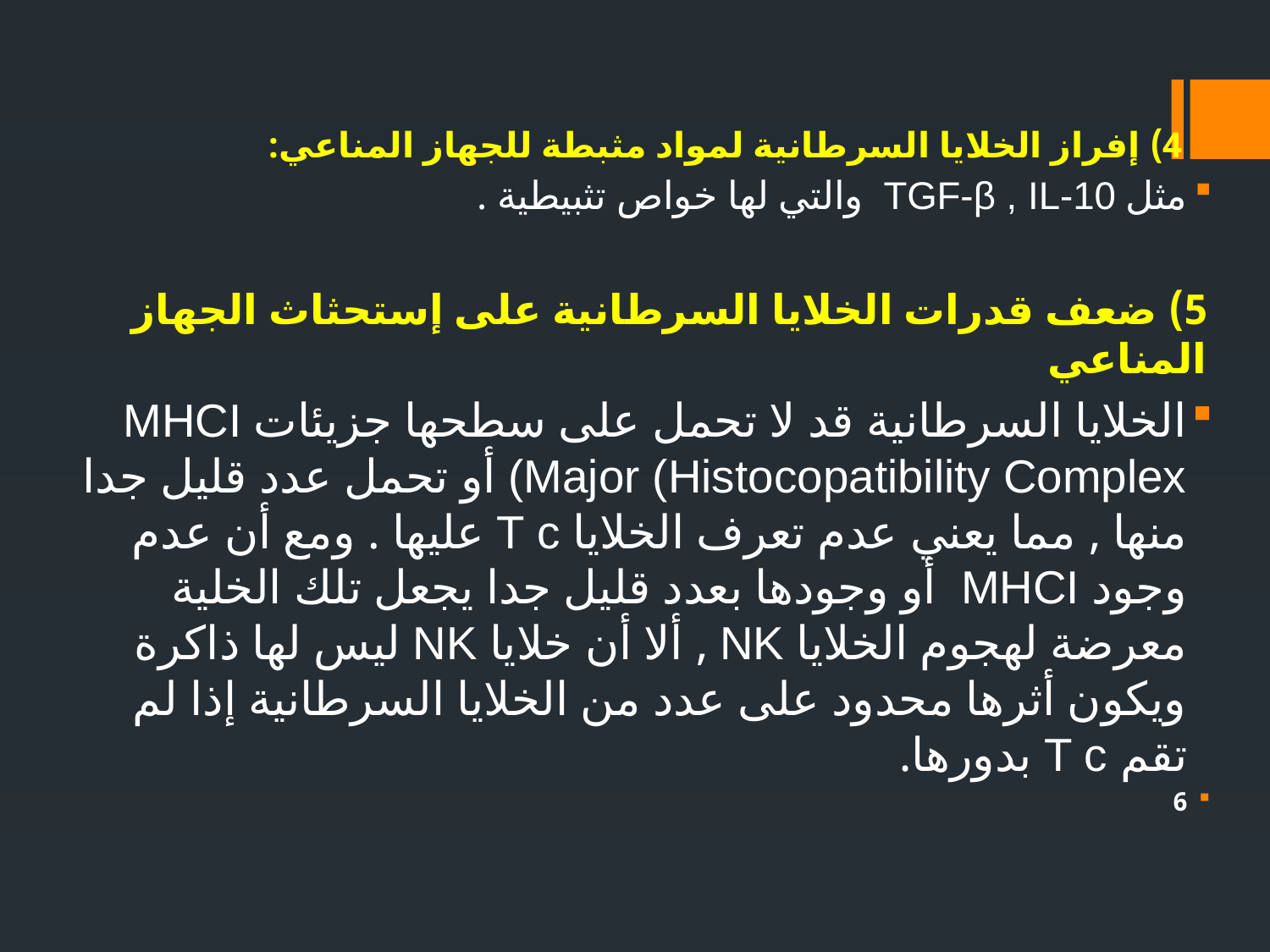

# 4) إفراز الخلايا السرطانية لمواد مثبطة للجهاز المناعي:

مثل TGF-β , IL-10  والتي لها خواص تثبيطية .

5) ضعف قدرات الخلايا السرطانية على إستحثاث الجهاز المناعي
الخلايا السرطانية قد لا تحمل على سطحها جزيئات MHCI (Major (Histocopatibility Complex أو تحمل عدد قليل جدا منها , مما يعني عدم تعرف الخلايا T c عليها . ومع أن عدم وجود MHCI  أو وجودها بعدد قليل جدا يجعل تلك الخلية معرضة لهجوم الخلايا NK , ألا أن خلايا NK ليس لها ذاكرة ويكون أثرها محدود على عدد من الخلايا السرطانية إذا لم تقم T c بدورها.
6